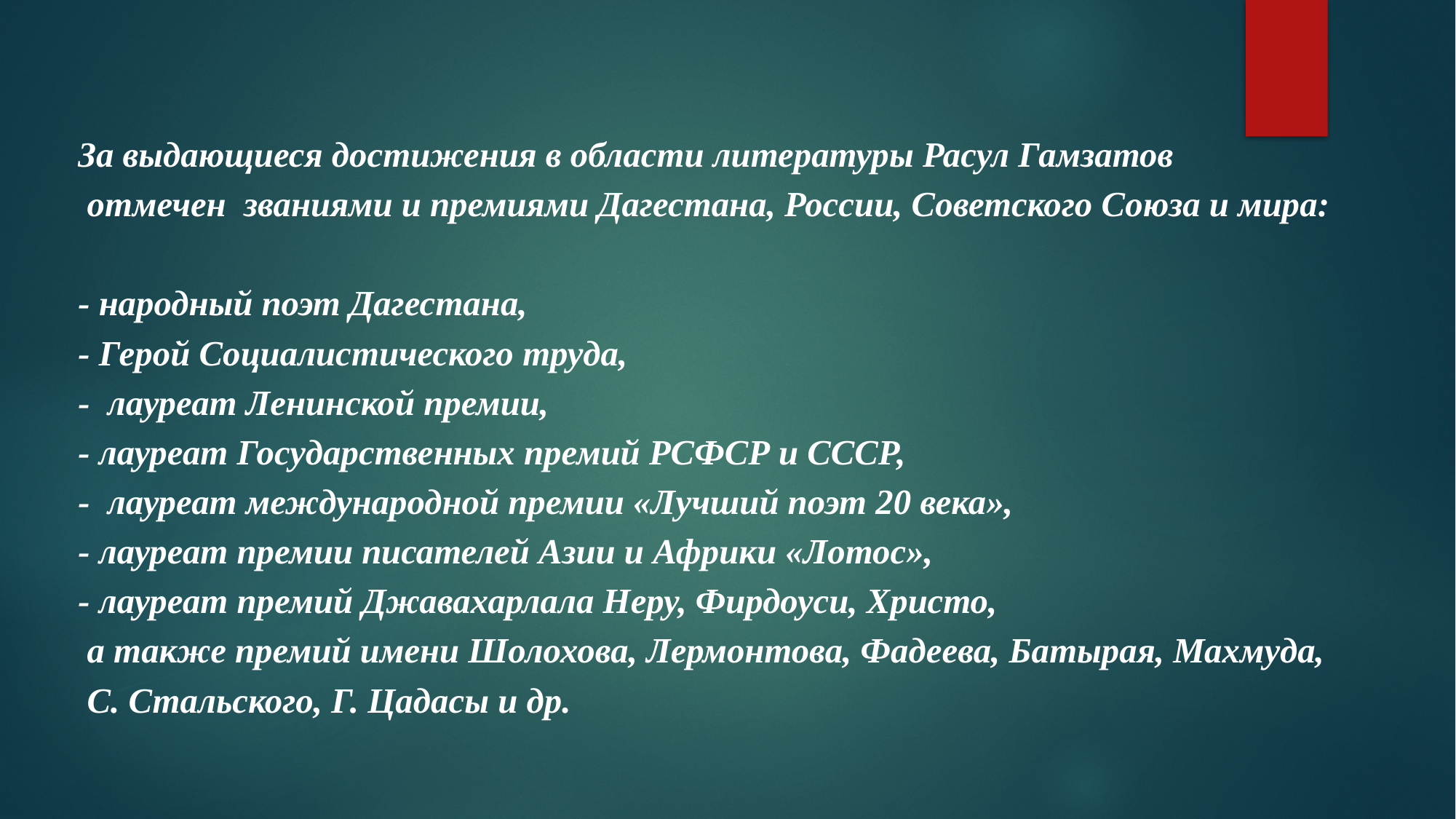

За выдающиеся достижения в области литературы Расул Гамзатов
 отмечен  званиями и премиями Дагестана, России, Советского Союза и мира:

- народный поэт Дагестана,
- Герой Социалистического труда,
-  лауреат Ленинской премии,
- лауреат Государственных премий РСФСР и СССР,
-  лауреат международной премии «Лучший поэт 20 века»,
- лауреат премии писателей Азии и Африки «Лотос»,
- лауреат премий Джавахарлала Неру, Фирдоуси, Христо,
 а также премий имени Шолохова, Лермонтова, Фадеева, Батырая, Махмуда,
 С. Стальского, Г. Цадасы и др.